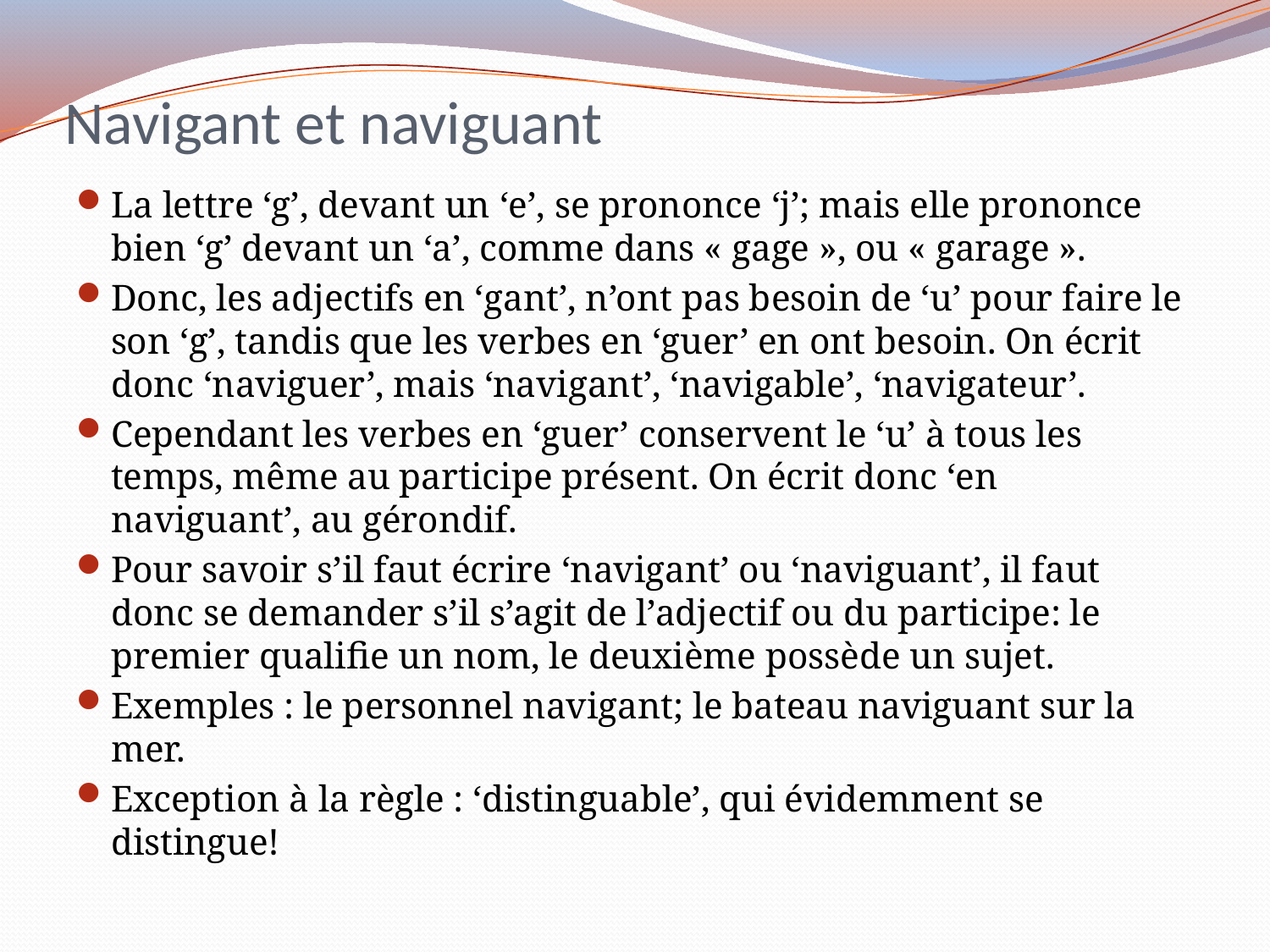

# Navigant et naviguant
La lettre ‘g’, devant un ‘e’, se prononce ‘j’; mais elle prononce bien ‘g’ devant un ‘a’, comme dans « gage », ou « garage ».
Donc, les adjectifs en ‘gant’, n’ont pas besoin de ‘u’ pour faire le son ‘g’, tandis que les verbes en ‘guer’ en ont besoin. On écrit donc ‘naviguer’, mais ‘navigant’, ‘navigable’, ‘navigateur’.
Cependant les verbes en ‘guer’ conservent le ‘u’ à tous les temps, même au participe présent. On écrit donc ‘en naviguant’, au gérondif.
Pour savoir s’il faut écrire ‘navigant’ ou ‘naviguant’, il faut donc se demander s’il s’agit de l’adjectif ou du participe: le premier qualifie un nom, le deuxième possède un sujet.
Exemples : le personnel navigant; le bateau naviguant sur la mer.
Exception à la règle : ‘distinguable’, qui évidemment se distingue!